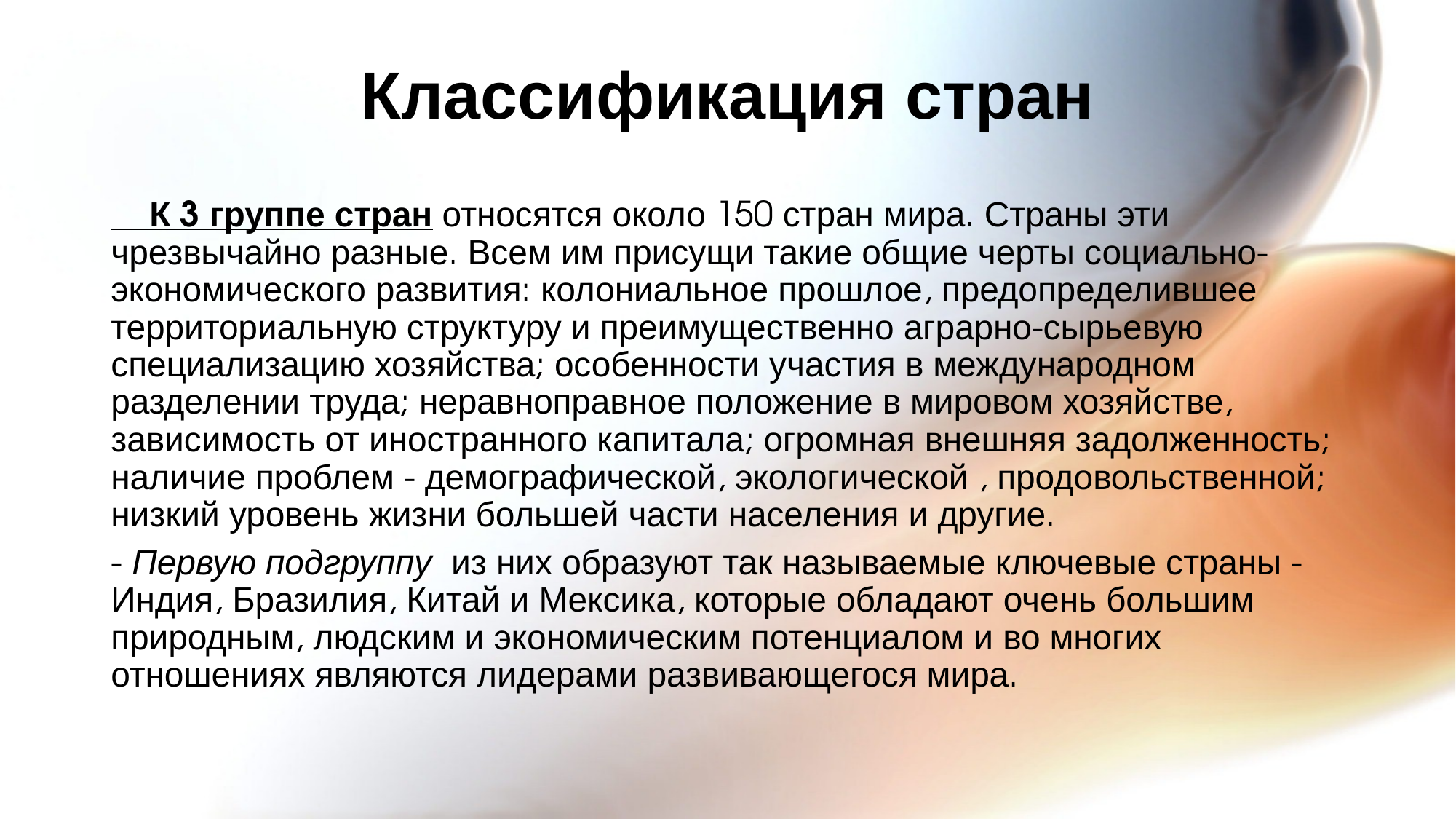

# Классификация стран
    К 3 группе стран относятся около 150 стран мира. Страны эти чрезвычайно разные. Всем им присущи такие общие черты социально-экономического развития: колониальное прошлое, предопределившее территориальную структуру и преимущественно аграрно-сырьевую специализацию хозяйства; особенности участия в международном разделении труда; неравноправное положение в мировом хозяйстве, зависимость от иностранного капитала; огромная внешняя задолженность; наличие проблем - демографической, экологической , продовольственной; низкий уровень жизни большей части населения и другие.
- Первую подгруппу  из них образуют так называемые ключевые страны - Индия, Бразилия, Китай и Мексика, которые обладают очень большим природным, людским и экономическим потенциалом и во многих отношениях являются лидерами развивающегося мира.